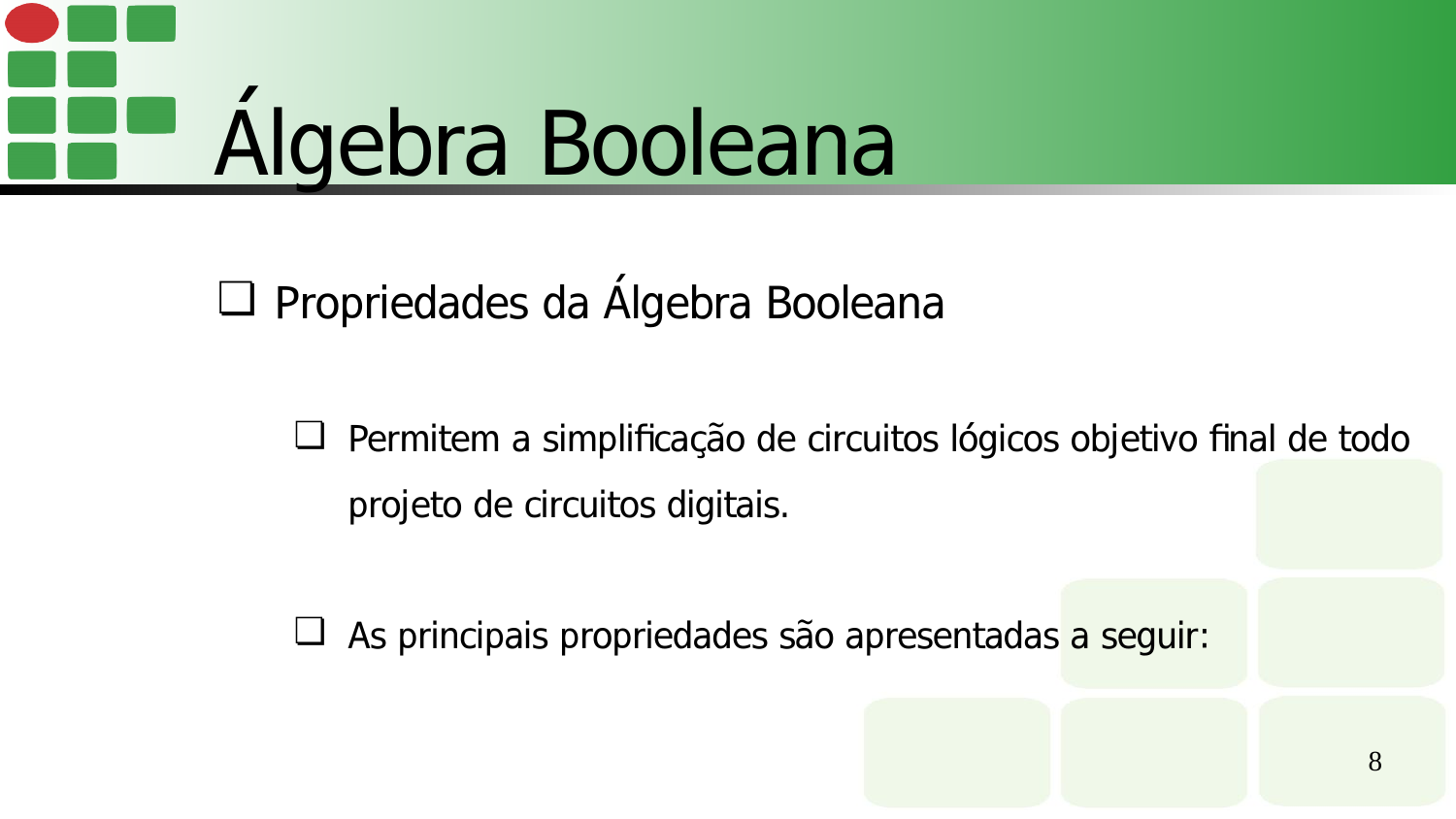

Álgebra Booleana
Propriedades da Álgebra Booleana

Permitem a simplificação de circuitos lógicos objetivo final de todo projeto de circuitos digitais.

As principais propriedades são apresentadas a seguir:
8